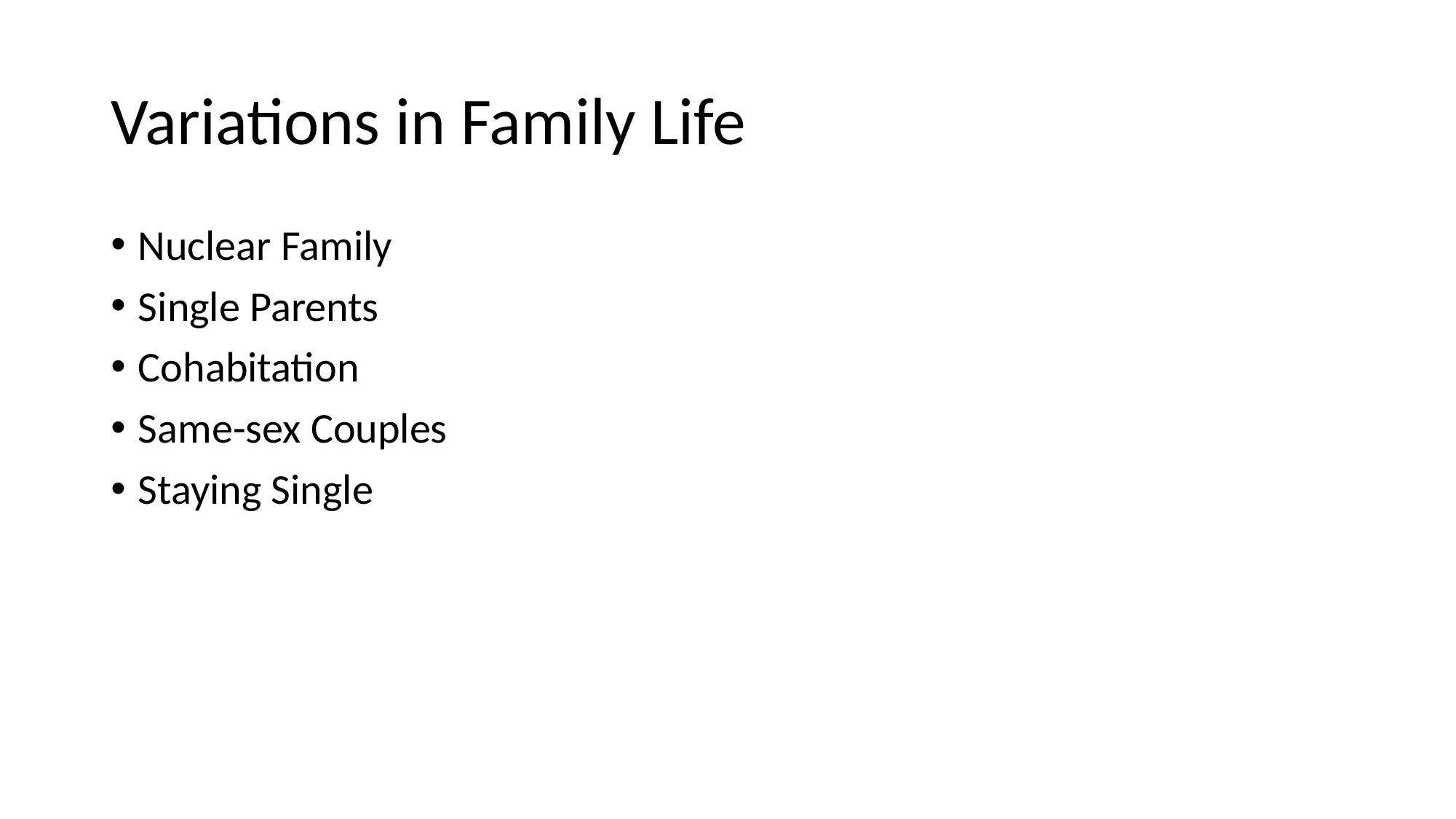

# Variations in Family Life
Nuclear Family
Single Parents
Cohabitation
Same-sex Couples
Staying Single